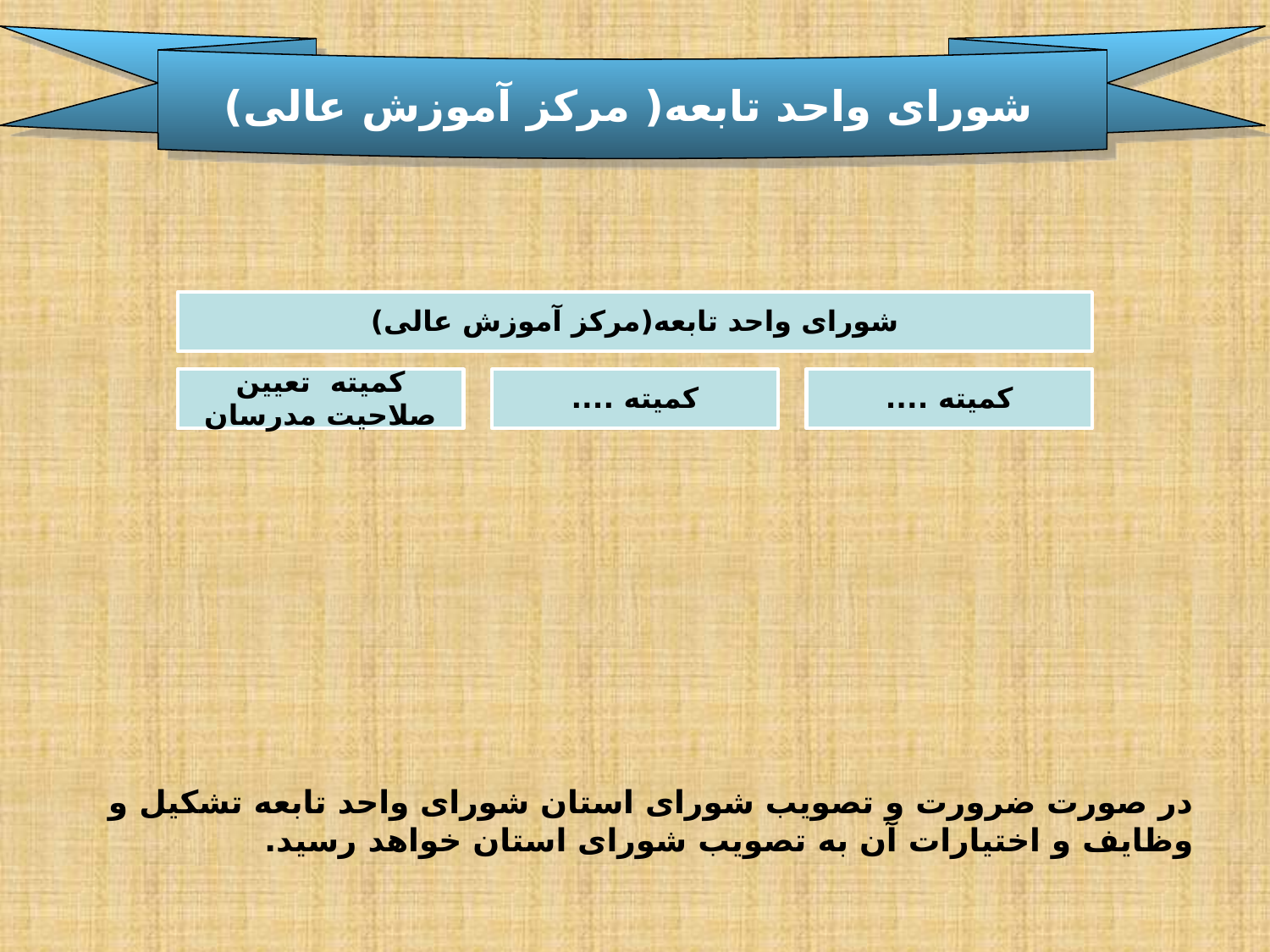

شورای واحد تابعه( مرکز آموزش عالی)
شورای واحد تابعه(مرکز آموزش عالی)
کمیته ....
کمیته ....
در صورت ضرورت و تصویب شورای استان شورای واحد تابعه تشکیل و وظایف و اختیارات آن به تصویب شورای استان خواهد رسید.